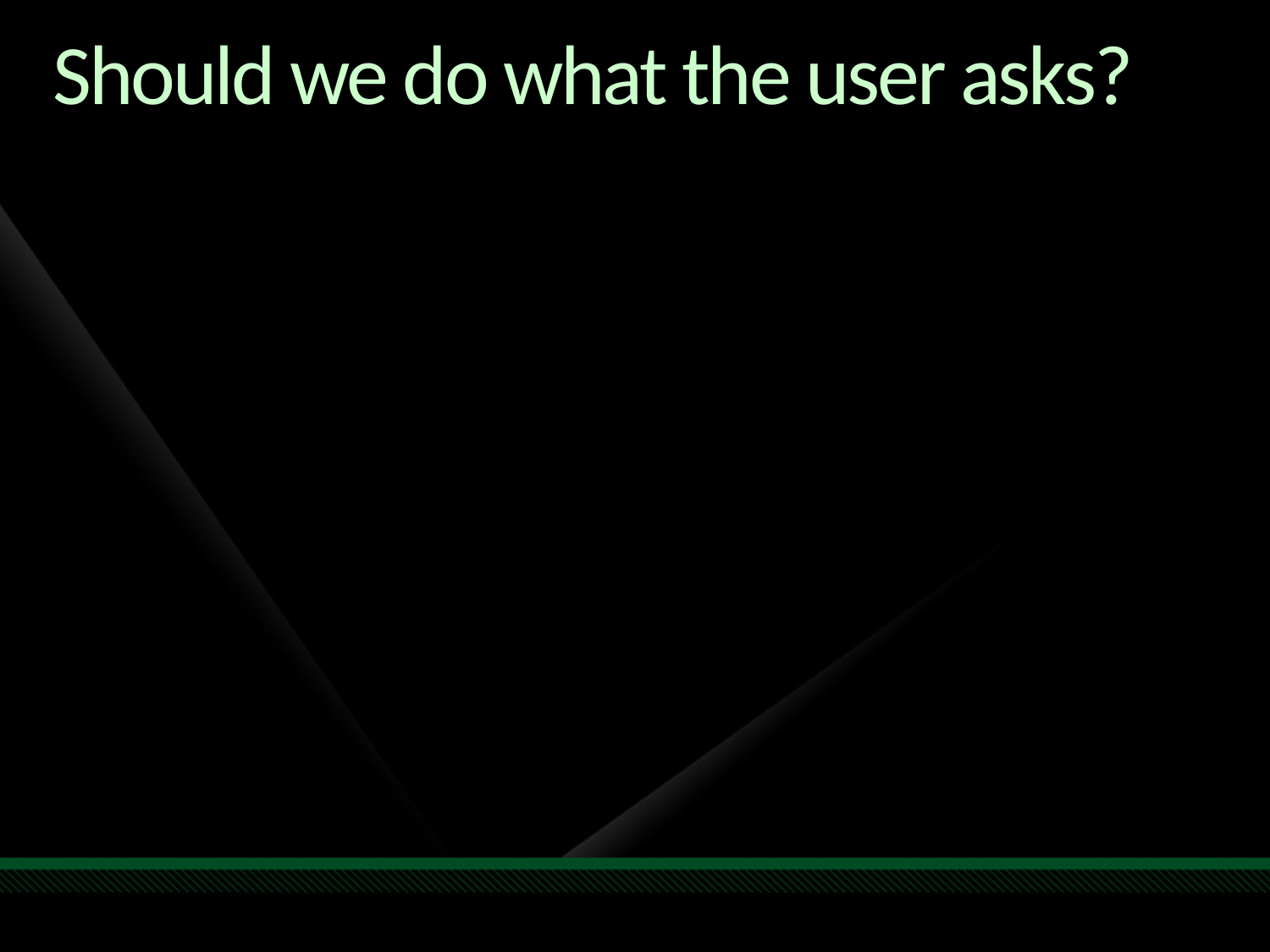

# Should we do what the user asks?